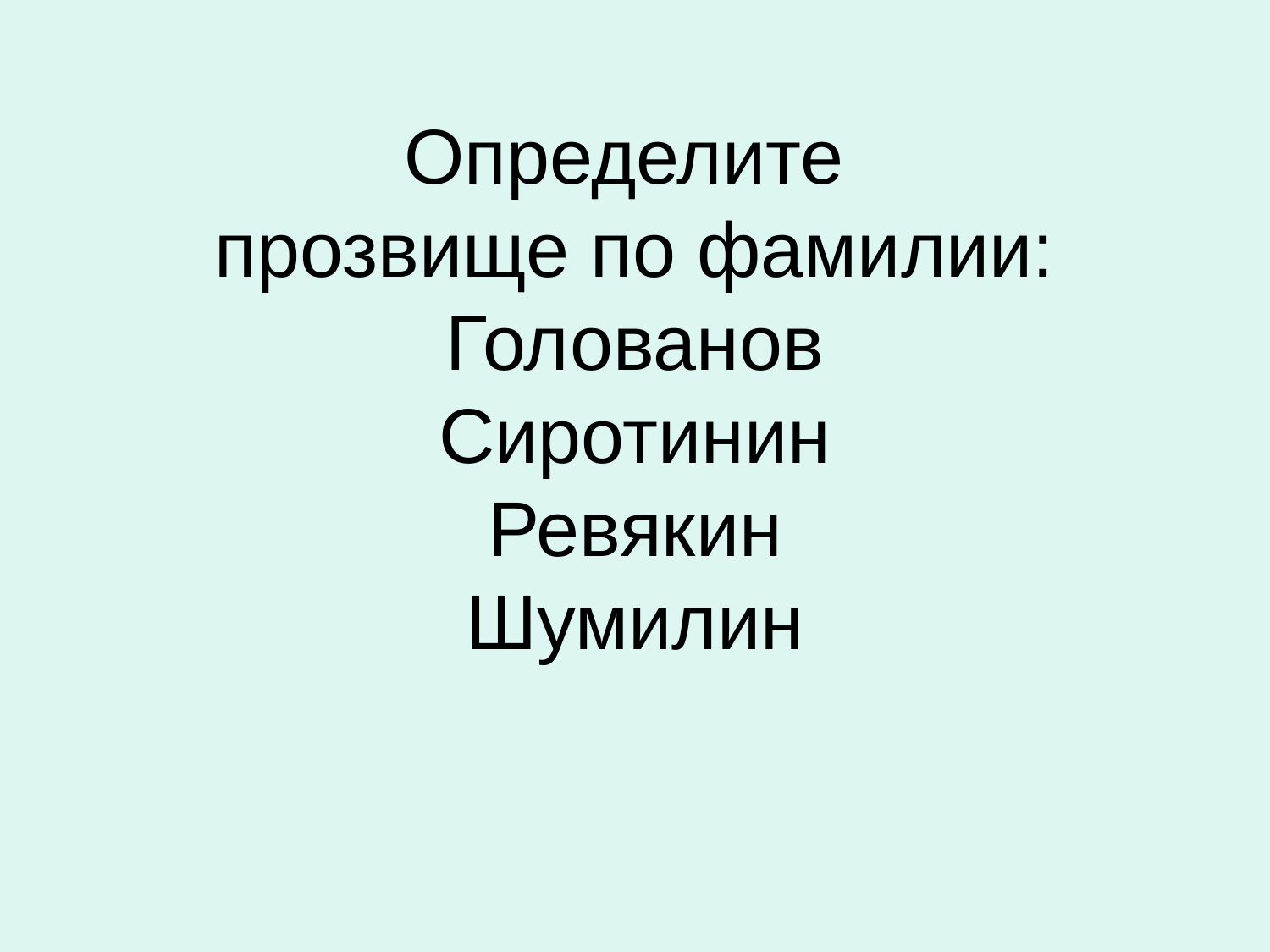

# Определите прозвище по фамилии: Голованов Сиротинин Ревякин Шумилин